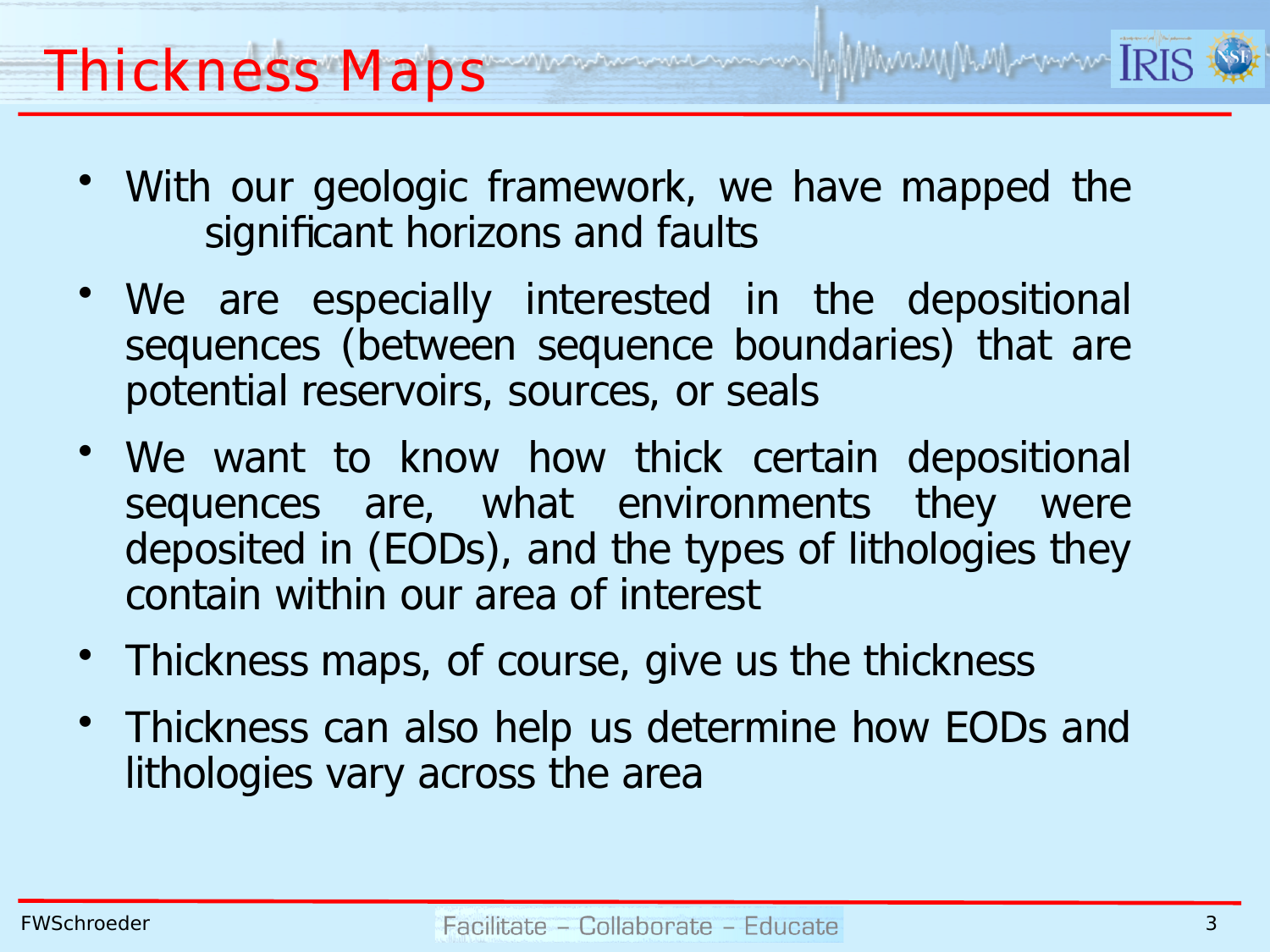

# Thickness Maps
With our geologic framework, we have mapped the 	significant horizons and faults
We are especially interested in the depositional sequences (between sequence boundaries) that are potential reservoirs, sources, or seals
We want to know how thick certain depositional sequences are, what environments they were deposited in (EODs), and the types of lithologies they contain within our area of interest
Thickness maps, of course, give us the thickness
Thickness can also help us determine how EODs and lithologies vary across the area